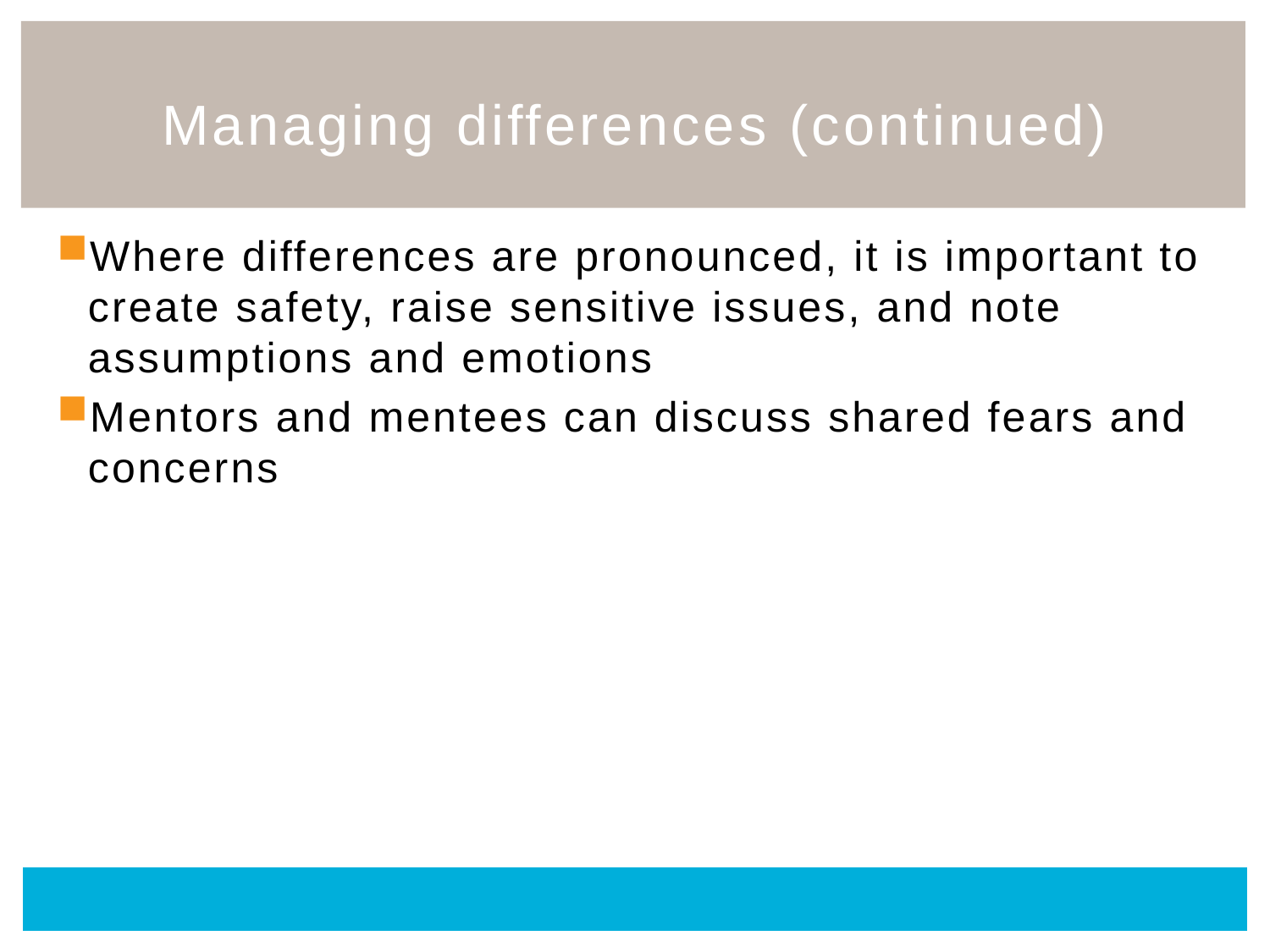

# Managing differences (continued)
Where differences are pronounced, it is important to create safety, raise sensitive issues, and note assumptions and emotions
Mentors and mentees can discuss shared fears and concerns